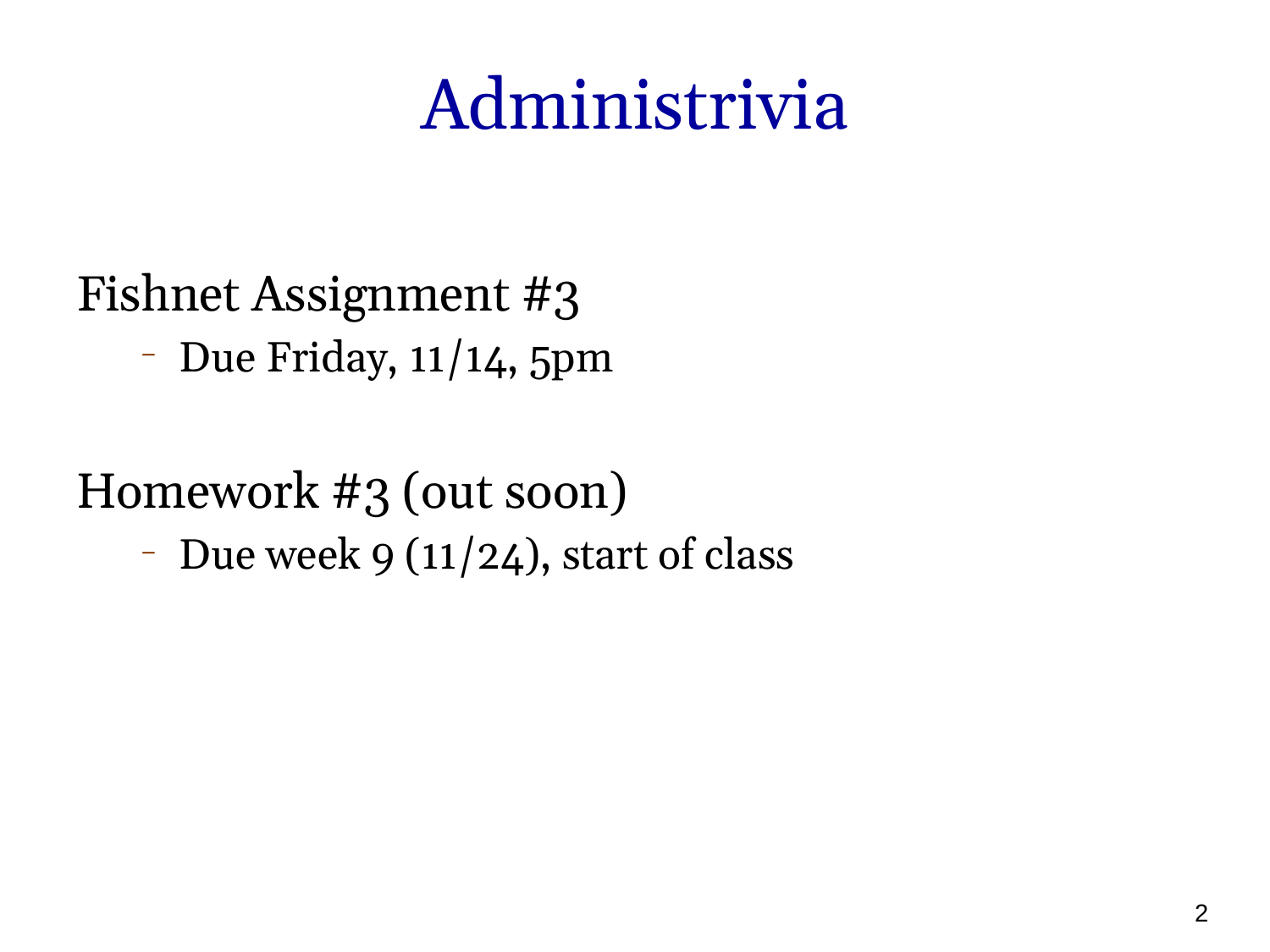

# Administrivia

Fishnet Assignment #3
Due Friday, 11/14, 5pm

Homework #3 (out soon)
Due week 9 (11/24), start of class
2